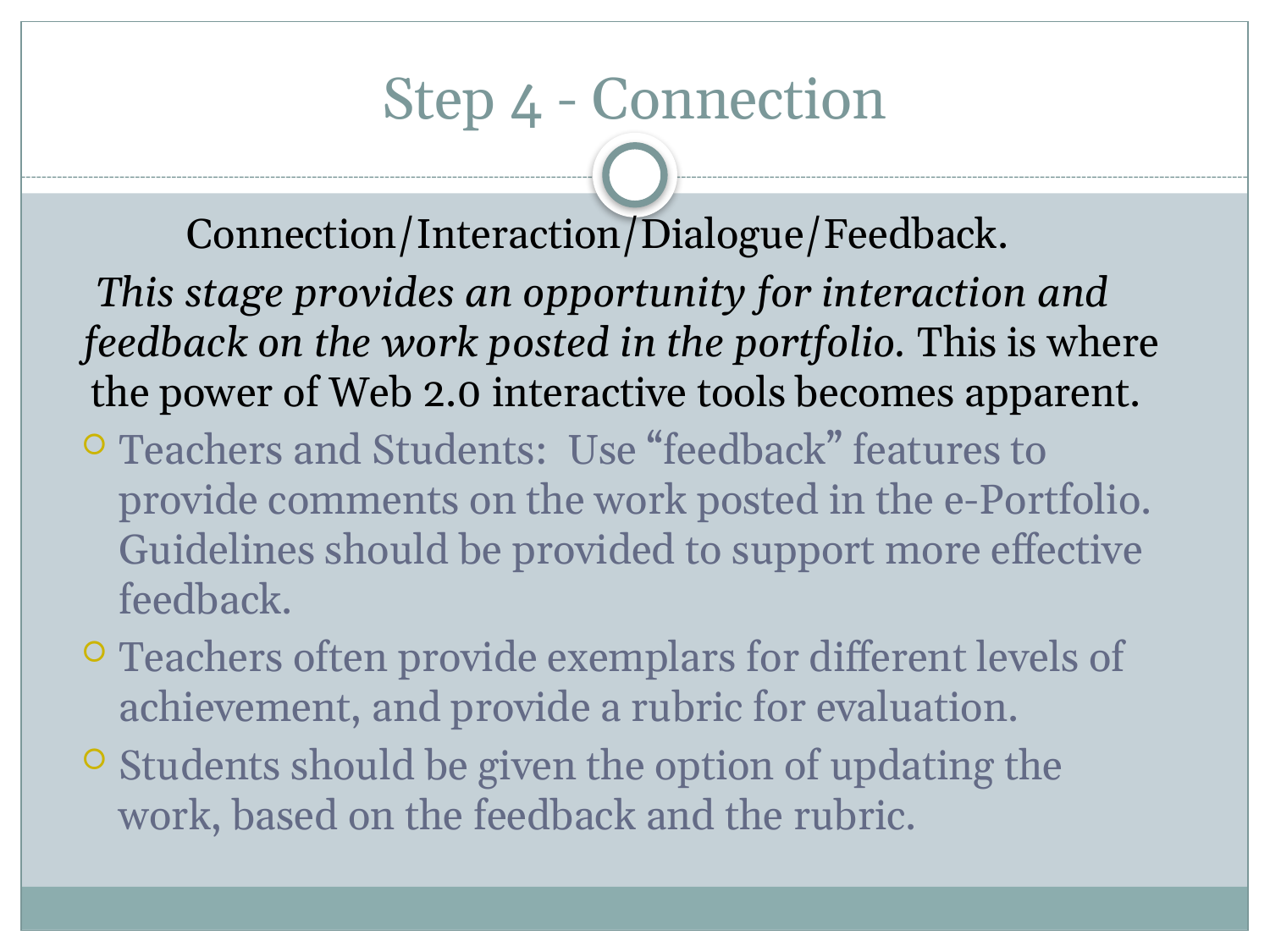

# Step 4 - Connection
Connection/Interaction/Dialogue/Feedback.
This stage provides an opportunity for interaction and feedback on the work posted in the portfolio. This is where the power of Web 2.0 interactive tools becomes apparent.
Teachers and Students:  Use “feedback” features to provide comments on the work posted in the e-Portfolio. Guidelines should be provided to support more effective feedback.
Teachers often provide exemplars for different levels of achievement, and provide a rubric for evaluation.
Students should be given the option of updating the work, based on the feedback and the rubric.